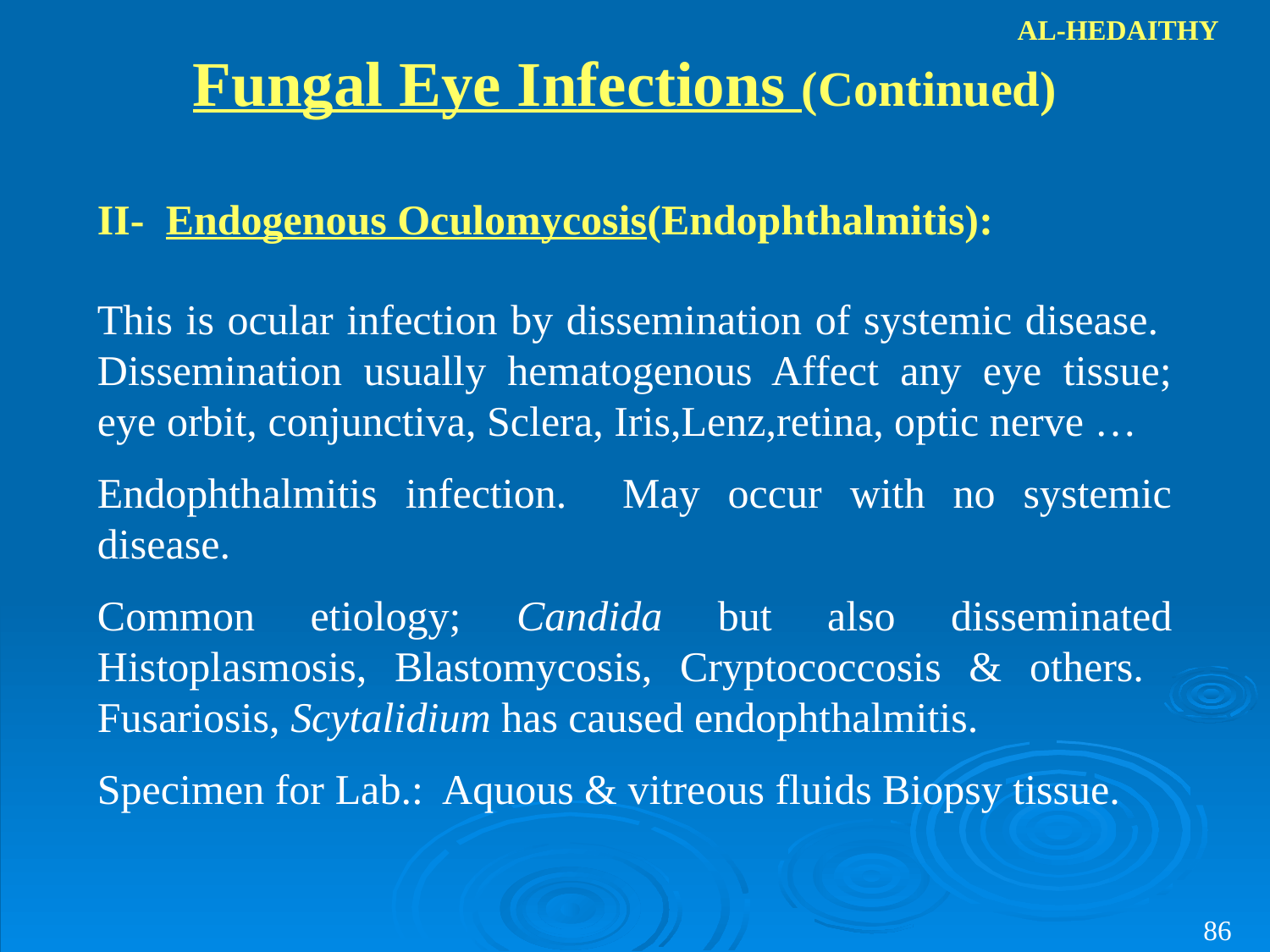

AL-HEDAITHY
Fungal Eye Infections (Continued)
II-  Endogenous Oculomycosis(Endophthalmitis):
This is ocular infection by dissemination of systemic disease.  Dissemination usually hematogenous Affect any eye tissue; eye orbit, conjunctiva, Sclera, Iris,Lenz,retina, optic nerve …
Endophthalmitis infection.  May occur with no systemic disease.
Common etiology; Candida but also disseminated Histoplasmosis, Blastomycosis, Cryptococcosis & others.  Fusariosis, Scytalidium has caused endophthalmitis.
Specimen for Lab.:  Aquous & vitreous fluids Biopsy tissue.

86